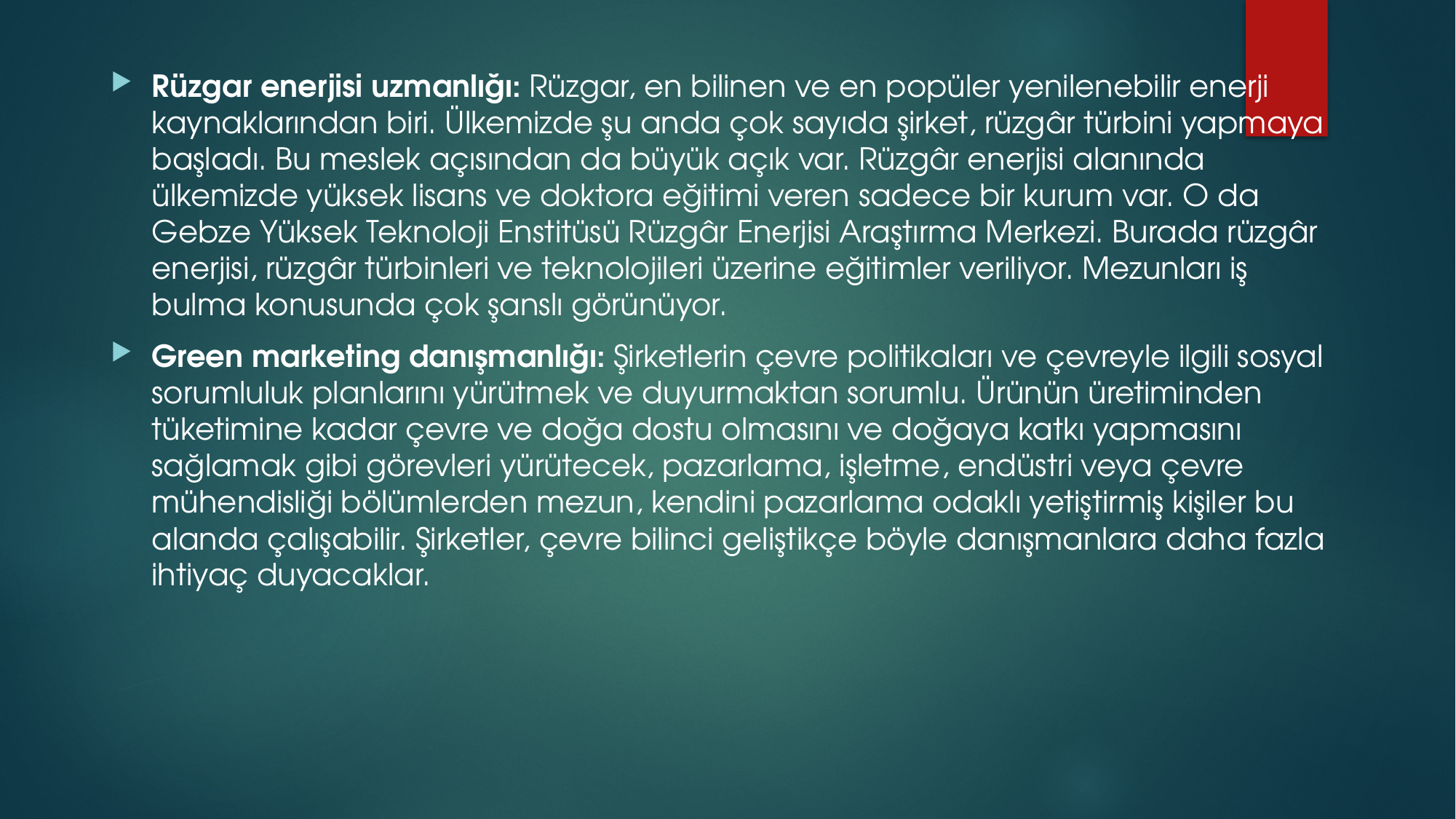

Rüzgar enerjisi uzmanlığı: Rüzgar, en bilinen ve en popüler yenilenebilir enerji kaynaklarından biri. Ülkemizde şu anda çok sayıda şirket, rüzgâr türbini yapmaya başladı. Bu meslek açısından da büyük açık var. Rüzgâr enerjisi alanında ülkemizde yüksek lisans ve doktora eğitimi veren sadece bir kurum var. O da Gebze Yüksek Teknoloji Enstitüsü Rüzgâr Enerjisi Araştırma Merkezi. Burada rüzgâr enerjisi, rüzgâr türbinleri ve teknolojileri üzerine eğitimler veriliyor. Mezunları iş bulma konusunda çok şanslı görünüyor.
Green marketing danışmanlığı: Şirketlerin çevre politikaları ve çevreyle ilgili sosyal sorumluluk planlarını yürütmek ve duyurmaktan sorumlu. Ürünün üretiminden tüketimine kadar çevre ve doğa dostu olmasını ve doğaya katkı yapmasını sağlamak gibi görevleri yürütecek, pazarlama, işletme, endüstri veya çevre mühendisliği bölümlerden mezun, kendini pazarlama odaklı yetiştirmiş kişiler bu alanda çalışabilir. Şirketler, çevre bilinci geliştikçe böyle danışmanlara daha fazla ihtiyaç duyacaklar.